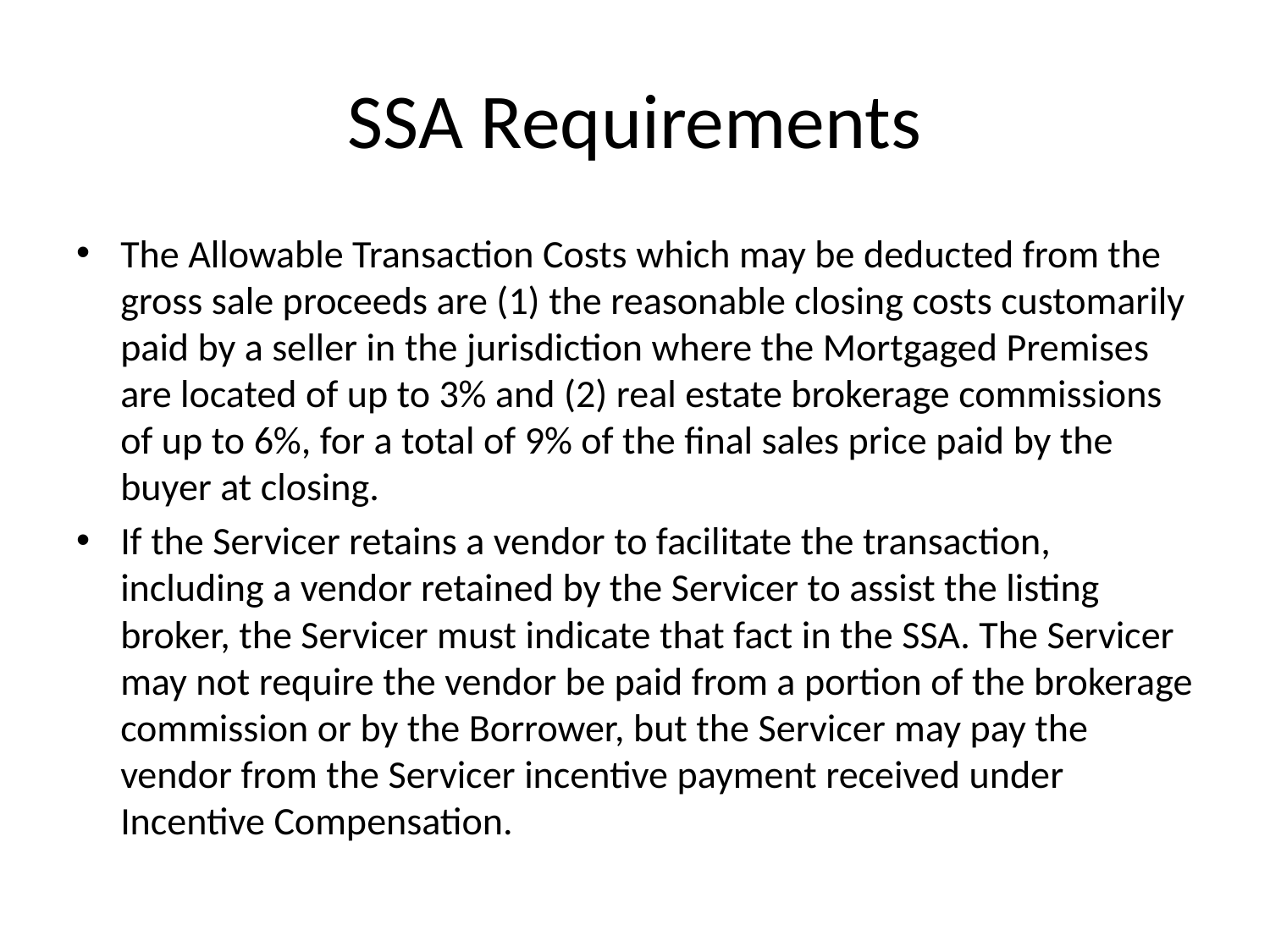

# SSA Requirements
The Allowable Transaction Costs which may be deducted from the gross sale proceeds are (1) the reasonable closing costs customarily paid by a seller in the jurisdiction where the Mortgaged Premises are located of up to 3% and (2) real estate brokerage commissions of up to 6%, for a total of 9% of the final sales price paid by the buyer at closing.
If the Servicer retains a vendor to facilitate the transaction, including a vendor retained by the Servicer to assist the listing broker, the Servicer must indicate that fact in the SSA. The Servicer may not require the vendor be paid from a portion of the brokerage commission or by the Borrower, but the Servicer may pay the vendor from the Servicer incentive payment received under Incentive Compensation.